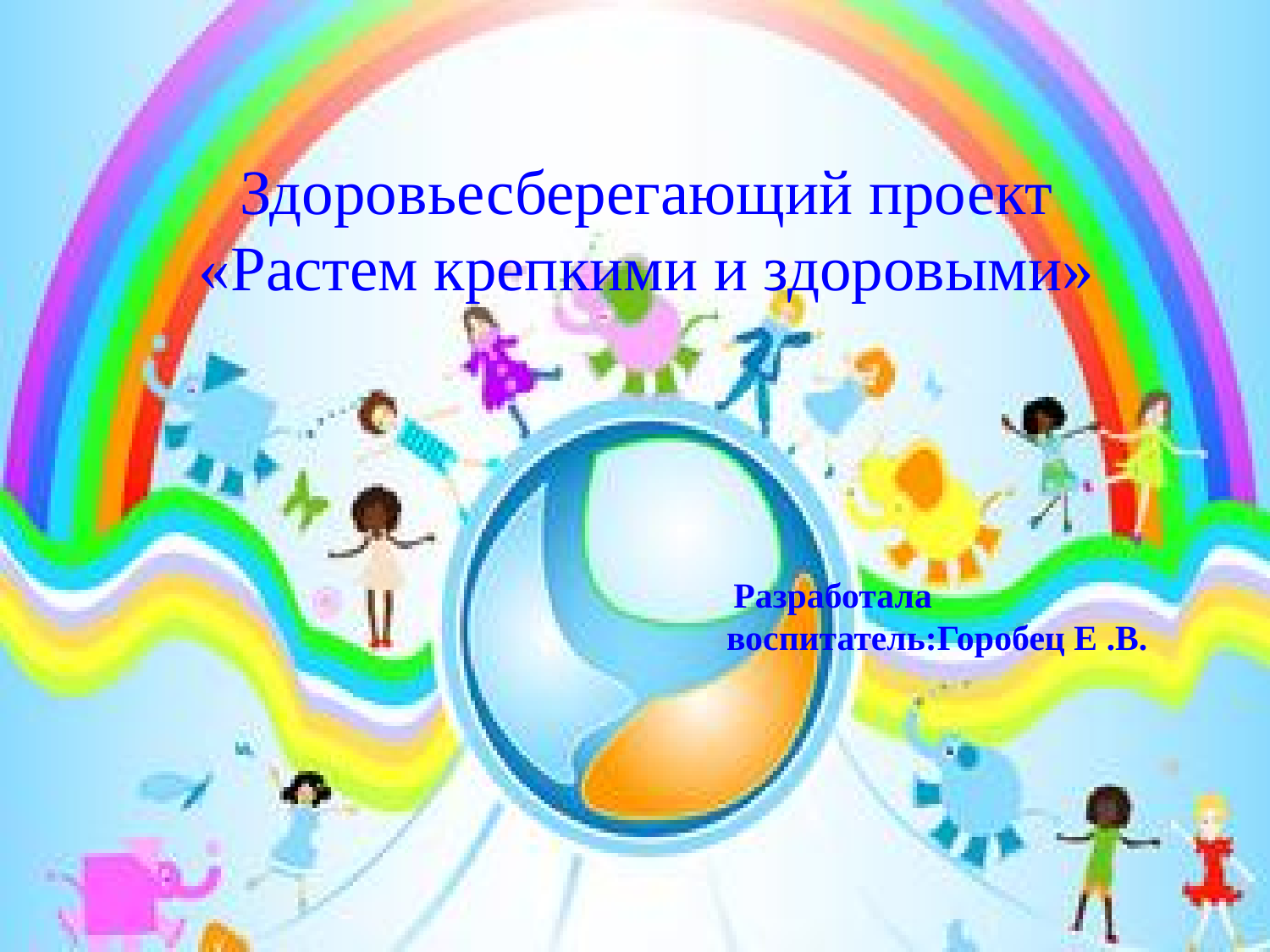

# Здоровьесберегающий проект «Растем крепкими и здоровыми»
 Разработала воспитатель:Горобец Е .В.